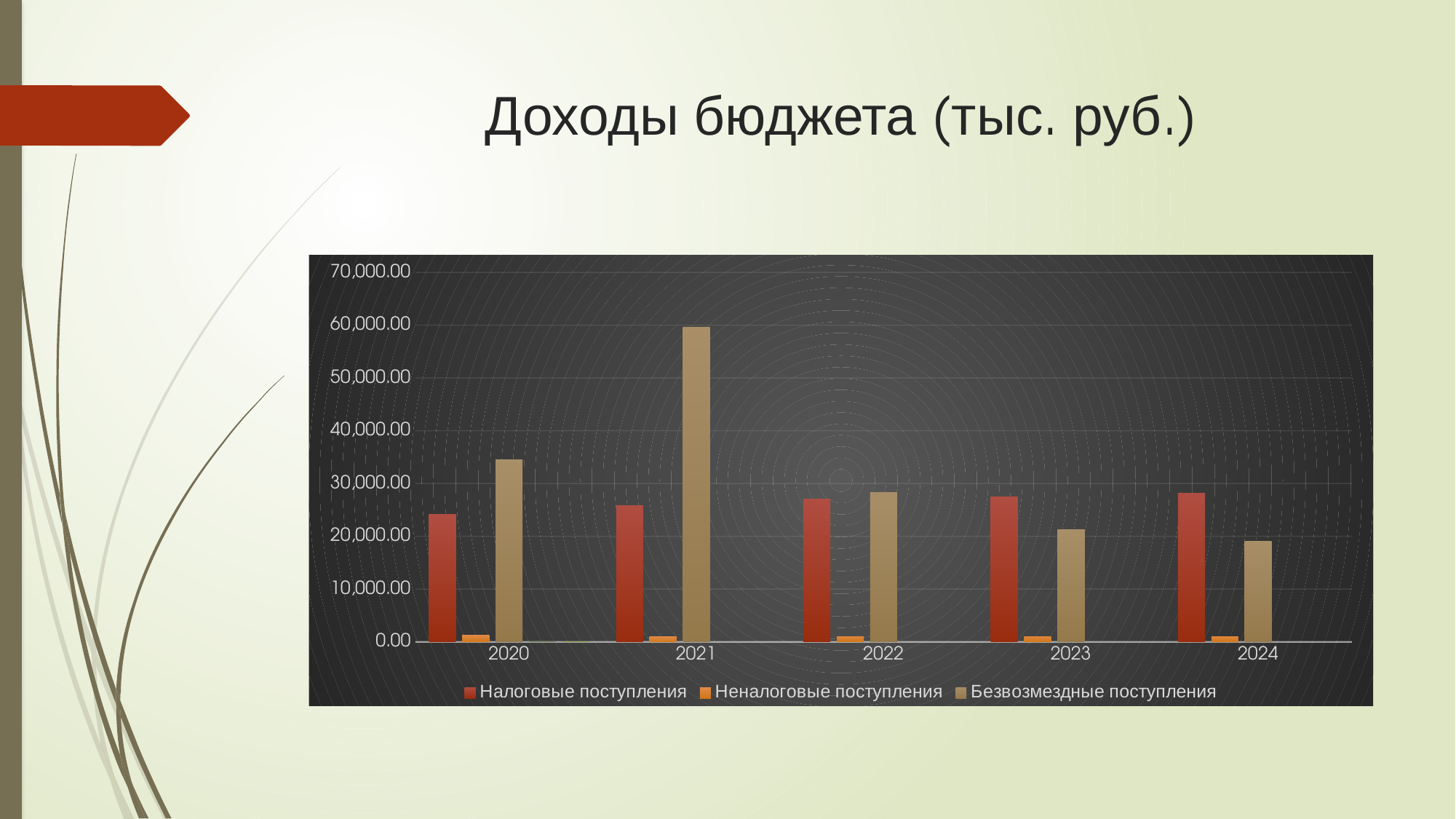

# Доходы бюджета (тыс. руб.)

[unsupported chart]